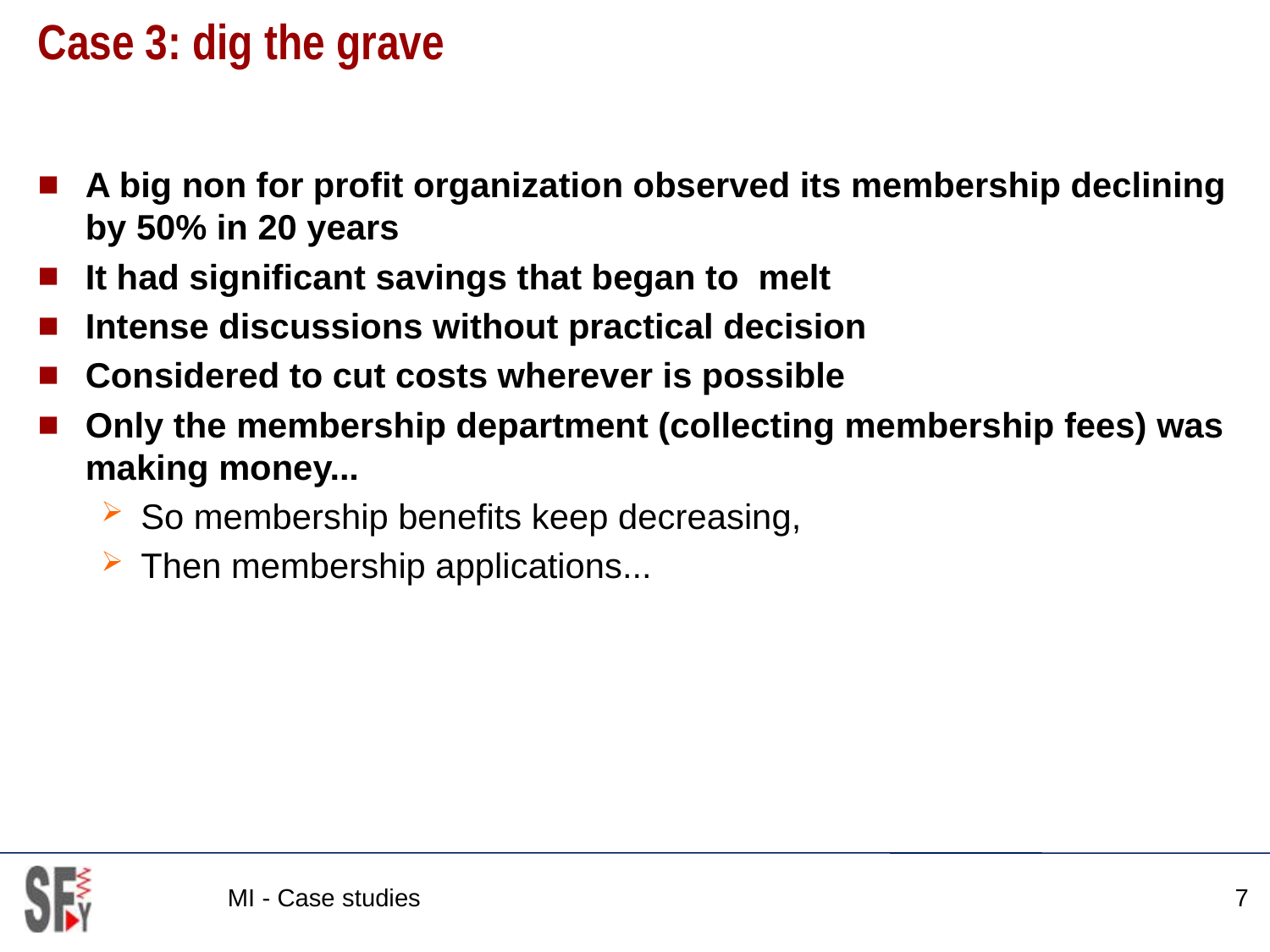

# Case 3: dig the grave
A big non for profit organization observed its membership declining by 50% in 20 years
It had significant savings that began to  melt
Intense discussions without practical decision
Considered to cut costs wherever is possible
Only the membership department (collecting membership fees) was making money...
So membership benefits keep decreasing,
Then membership applications...
MI - Case studies
7